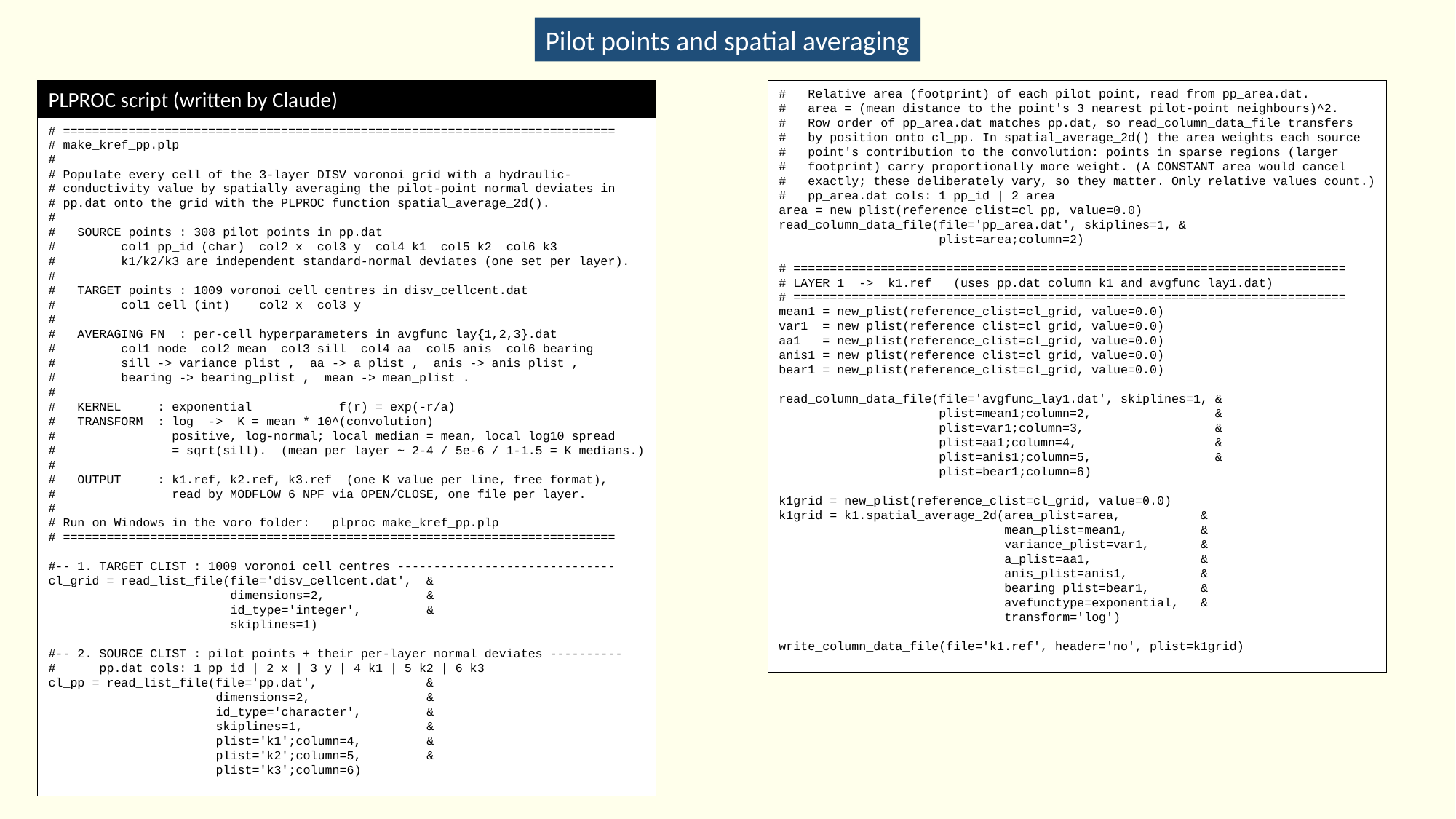

Pilot points and spatial averaging
PLPROC script (written by Claude)
#   Relative area (footprint) of each pilot point, read from pp_area.dat.
#   area = (mean distance to the point's 3 nearest pilot-point neighbours)^2.
#   Row order of pp_area.dat matches pp.dat, so read_column_data_file transfers
#   by position onto cl_pp. In spatial_average_2d() the area weights each source
#   point's contribution to the convolution: points in sparse regions (larger
#   footprint) carry proportionally more weight. (A CONSTANT area would cancel
#   exactly; these deliberately vary, so they matter. Only relative values count.)
#   pp_area.dat cols: 1 pp_id | 2 area
area = new_plist(reference_clist=cl_pp, value=0.0)
read_column_data_file(file='pp_area.dat', skiplines=1, &
                      plist=area;column=2)

# ============================================================================
# LAYER 1  ->  k1.ref   (uses pp.dat column k1 and avgfunc_lay1.dat)
# ============================================================================
mean1 = new_plist(reference_clist=cl_grid, value=0.0)
var1  = new_plist(reference_clist=cl_grid, value=0.0)
aa1   = new_plist(reference_clist=cl_grid, value=0.0)
anis1 = new_plist(reference_clist=cl_grid, value=0.0)
bear1 = new_plist(reference_clist=cl_grid, value=0.0)

read_column_data_file(file='avgfunc_lay1.dat', skiplines=1, &
                      plist=mean1;column=2,                 &
                      plist=var1;column=3,                  &
                      plist=aa1;column=4,                   &
                      plist=anis1;column=5,                 &
                      plist=bear1;column=6)

k1grid = new_plist(reference_clist=cl_grid, value=0.0)
k1grid = k1.spatial_average_2d(area_plist=area,           &
                               mean_plist=mean1,          &
                               variance_plist=var1,       &
                               a_plist=aa1,               &
                               anis_plist=anis1,          &
                               bearing_plist=bear1,       &
                               avefunctype=exponential,   &
                               transform='log')

write_column_data_file(file='k1.ref', header='no', plist=k1grid)

# ============================================================================
# make_kref_pp.plp
#
# Populate every cell of the 3-layer DISV voronoi grid with a hydraulic-
# conductivity value by spatially averaging the pilot-point normal deviates in
# pp.dat onto the grid with the PLPROC function spatial_average_2d().
#
#   SOURCE points : 308 pilot points in pp.dat
#         col1 pp_id (char)  col2 x  col3 y  col4 k1  col5 k2  col6 k3
#         k1/k2/k3 are independent standard-normal deviates (one set per layer).
#
#   TARGET points : 1009 voronoi cell centres in disv_cellcent.dat
#         col1 cell (int)    col2 x  col3 y
#
#   AVERAGING FN  : per-cell hyperparameters in avgfunc_lay{1,2,3}.dat
#         col1 node  col2 mean  col3 sill  col4 aa  col5 anis  col6 bearing
#         sill -> variance_plist ,  aa -> a_plist ,  anis -> anis_plist ,
#         bearing -> bearing_plist ,  mean -> mean_plist .
#
#   KERNEL     : exponential            f(r) = exp(-r/a)
#   TRANSFORM  : log  ->  K = mean * 10^(convolution)
#                positive, log-normal; local median = mean, local log10 spread
#                = sqrt(sill).  (mean per layer ~ 2-4 / 5e-6 / 1-1.5 = K medians.)
#
#   OUTPUT     : k1.ref, k2.ref, k3.ref  (one K value per line, free format),
#                read by MODFLOW 6 NPF via OPEN/CLOSE, one file per layer.
#
# Run on Windows in the voro folder:   plproc make_kref_pp.plp
# ============================================================================

#-- 1. TARGET CLIST : 1009 voronoi cell centres ------------------------------
cl_grid = read_list_file(file='disv_cellcent.dat',  &
                         dimensions=2,              &
                         id_type='integer',         &
                         skiplines=1)

#-- 2. SOURCE CLIST : pilot points + their per-layer normal deviates ----------
#      pp.dat cols: 1 pp_id | 2 x | 3 y | 4 k1 | 5 k2 | 6 k3
cl_pp = read_list_file(file='pp.dat',               &
                       dimensions=2,                &
                       id_type='character',         &
                       skiplines=1,                 &
                       plist='k1';column=4,         &
                       plist='k2';column=5,         &
                       plist='k3';column=6)